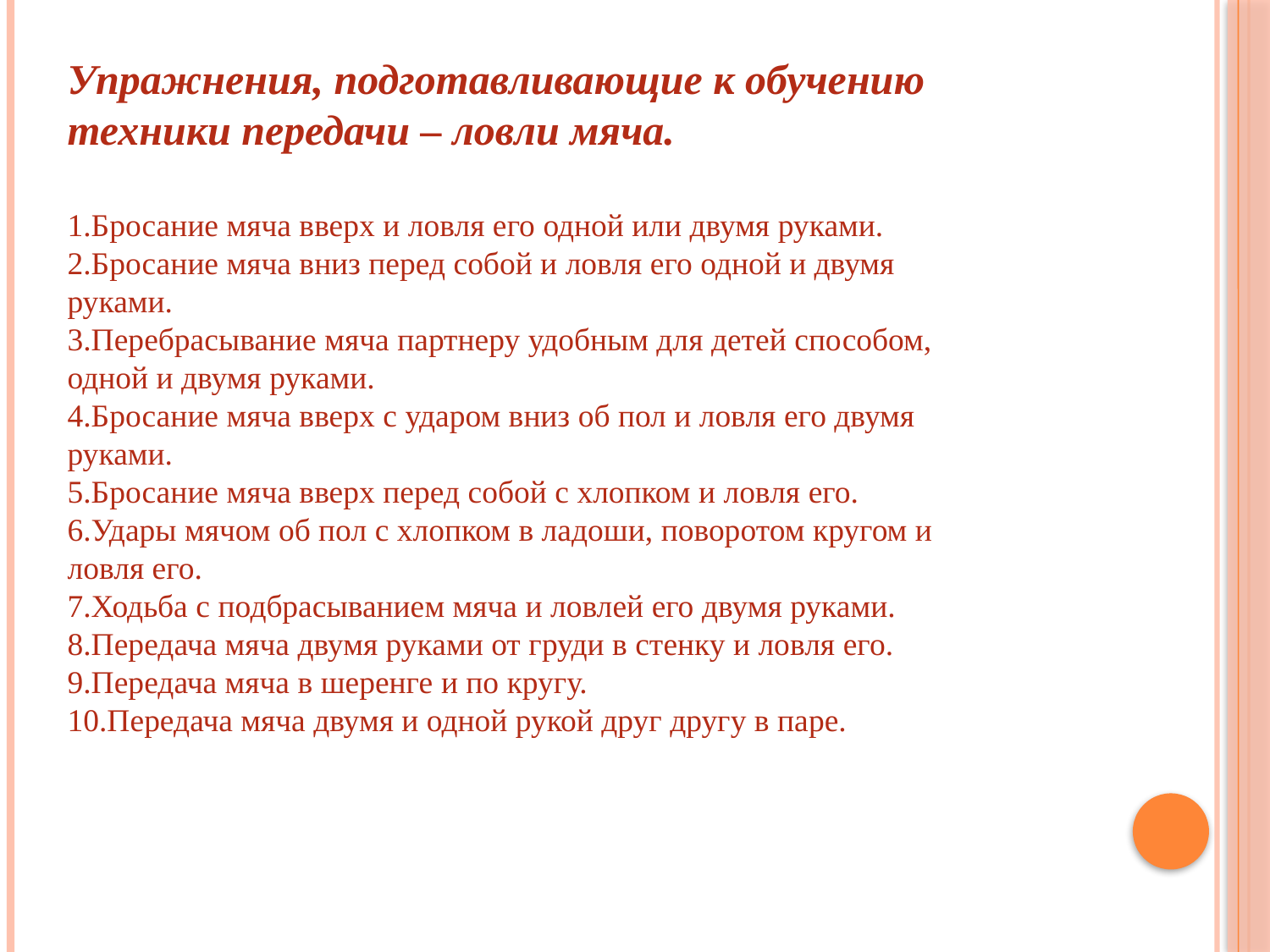

Упражнения, подготавливающие к обучению техники передачи – ловли мяча.

1.Бросание мяча вверх и ловля его одной или двумя руками.
2.Бросание мяча вниз перед собой и ловля его одной и двумя руками.
3.Перебрасывание мяча партнеру удобным для детей способом, одной и двумя руками.
4.Бросание мяча вверх с ударом вниз об пол и ловля его двумя руками.
5.Бросание мяча вверх перед собой с хлопком и ловля его.
6.Удары мячом об пол с хлопком в ладоши, поворотом кругом и ловля его.
7.Ходьба с подбрасыванием мяча и ловлей его двумя руками.
8.Передача мяча двумя руками от груди в стенку и ловля его.
9.Передача мяча в шеренге и по кругу.
10.Передача мяча двумя и одной рукой друг другу в паре.